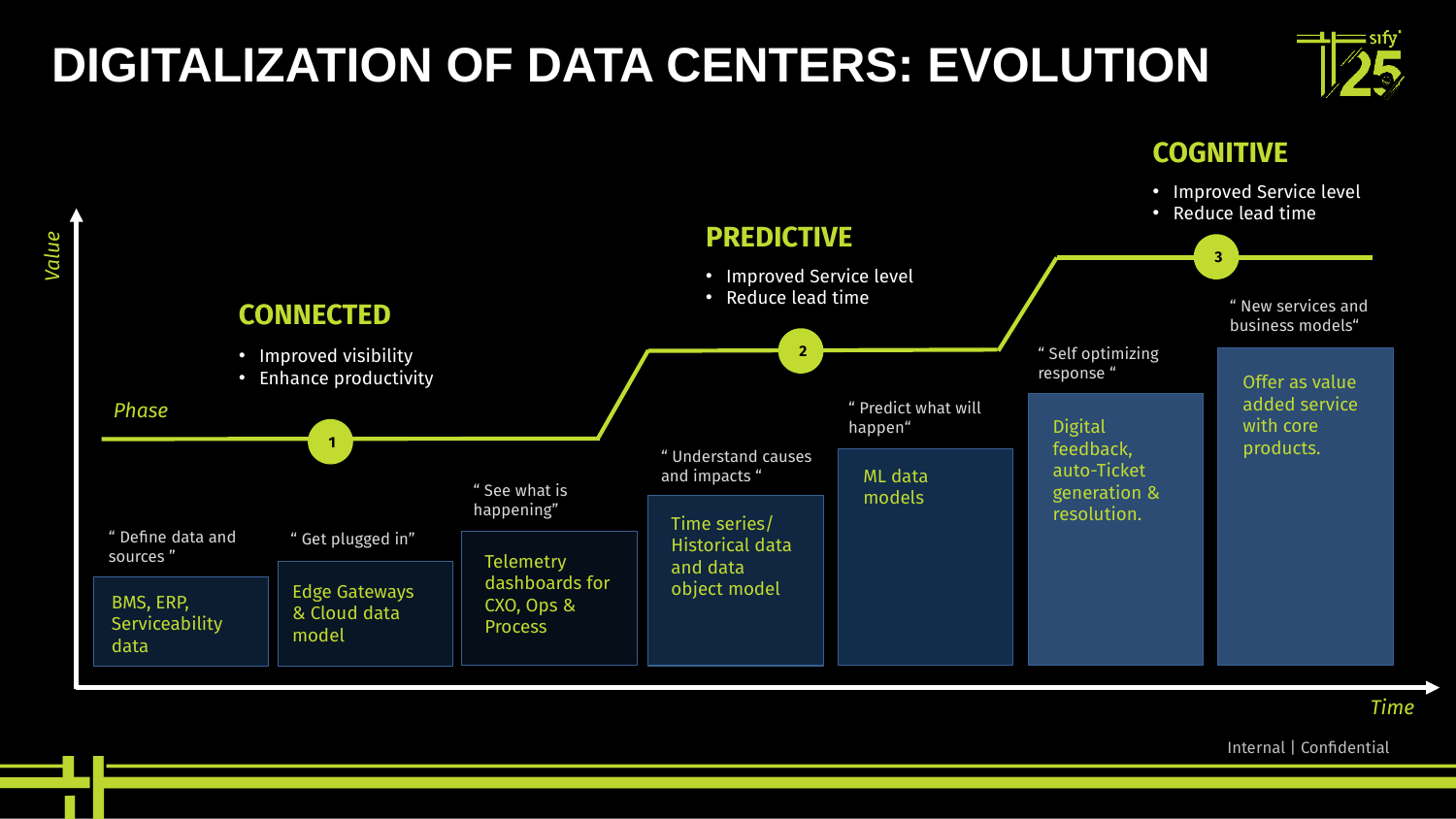

# DIGITALIZATION OF DATA CENTERS: EVOLUTION
COGNITIVE
Improved Service level
Reduce lead time
PREDICTIVE
3
Value
Improved Service level
Reduce lead time
“ New services and business models“
CONNECTED
2
“ Self optimizing response “
Improved visibility
Enhance productivity

Offer as value added service with core products.
Phase
“ Predict what will happen“

Digital feedback, auto-Ticket generation & resolution.
1
“ Understand causes and impacts “

ML data models
“ See what is happening”

Time series/ Historical data and data object model
“ Define data and sources ”
“ Get plugged in”

Telemetry dashboards for CXO, Ops & Process

Edge Gateways & Cloud data model

BMS, ERP, Serviceability data
Time